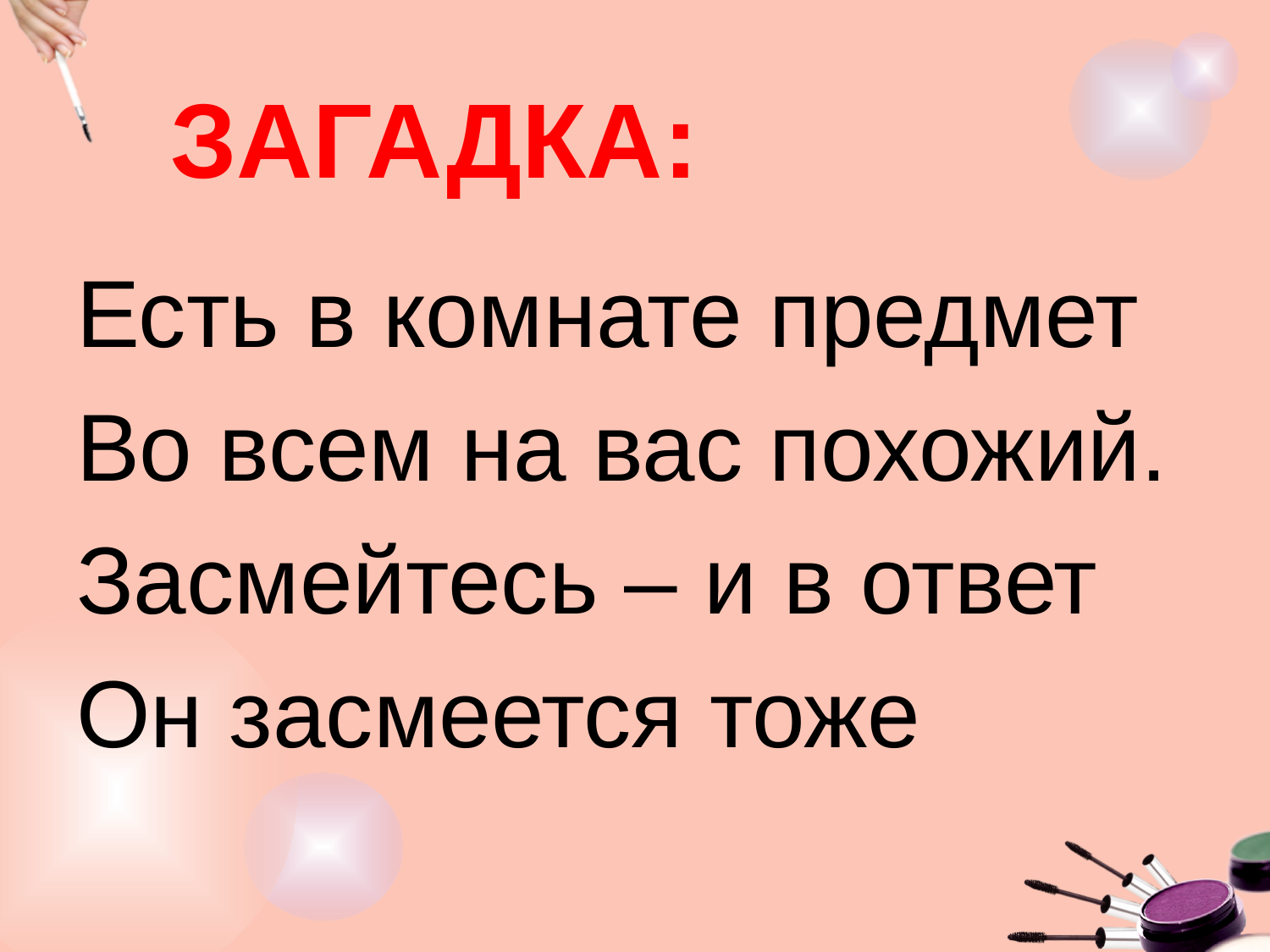

ЗАГАДКА:
Есть в комнате предмет
Во всем на вас похожий.
Засмейтесь – и в ответ
Он засмеется тоже